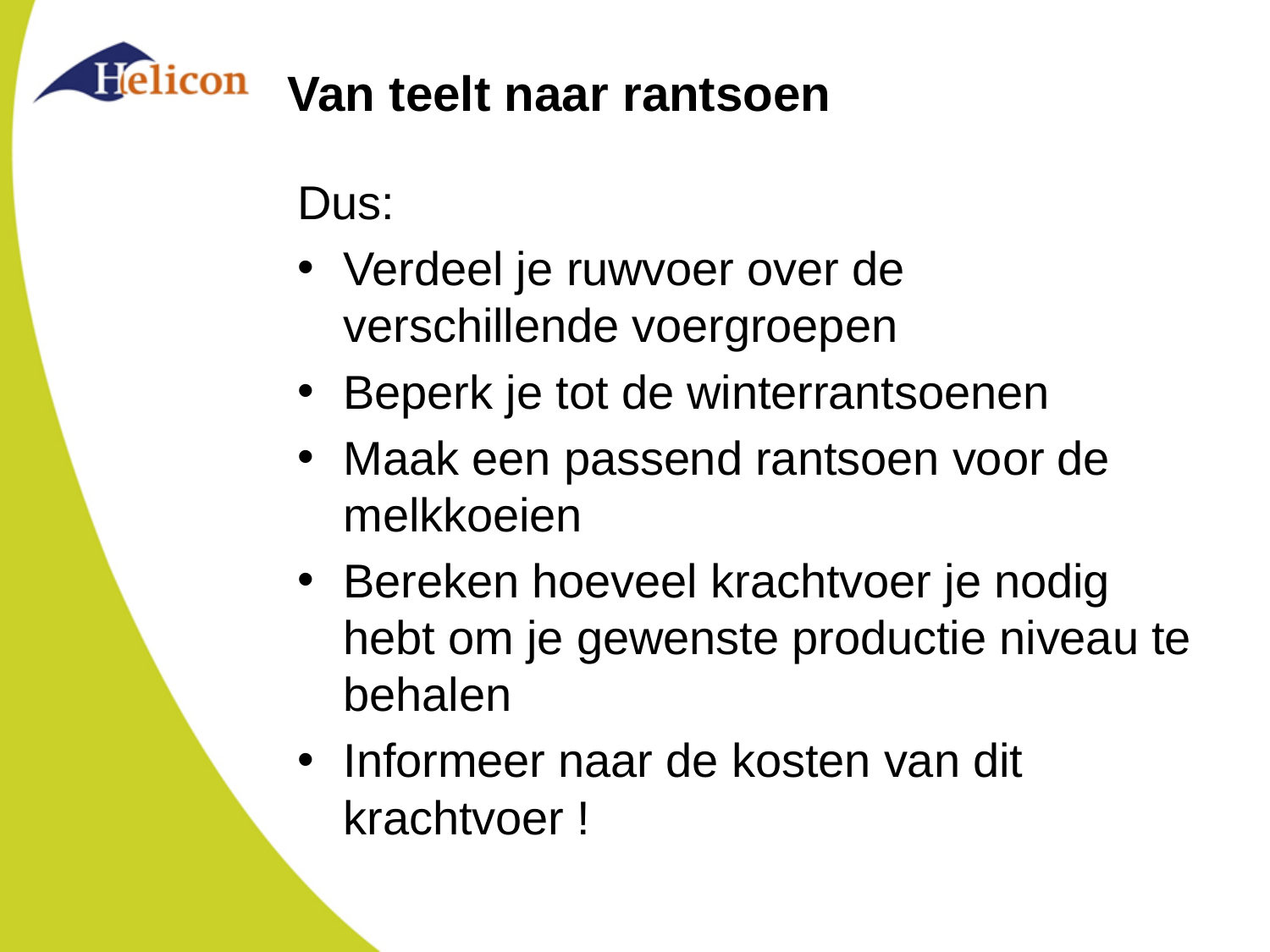

# Van teelt naar rantsoen
Dus:
Verdeel je ruwvoer over de verschillende voergroepen
Beperk je tot de winterrantsoenen
Maak een passend rantsoen voor de melkkoeien
Bereken hoeveel krachtvoer je nodig hebt om je gewenste productie niveau te behalen
Informeer naar de kosten van dit krachtvoer !